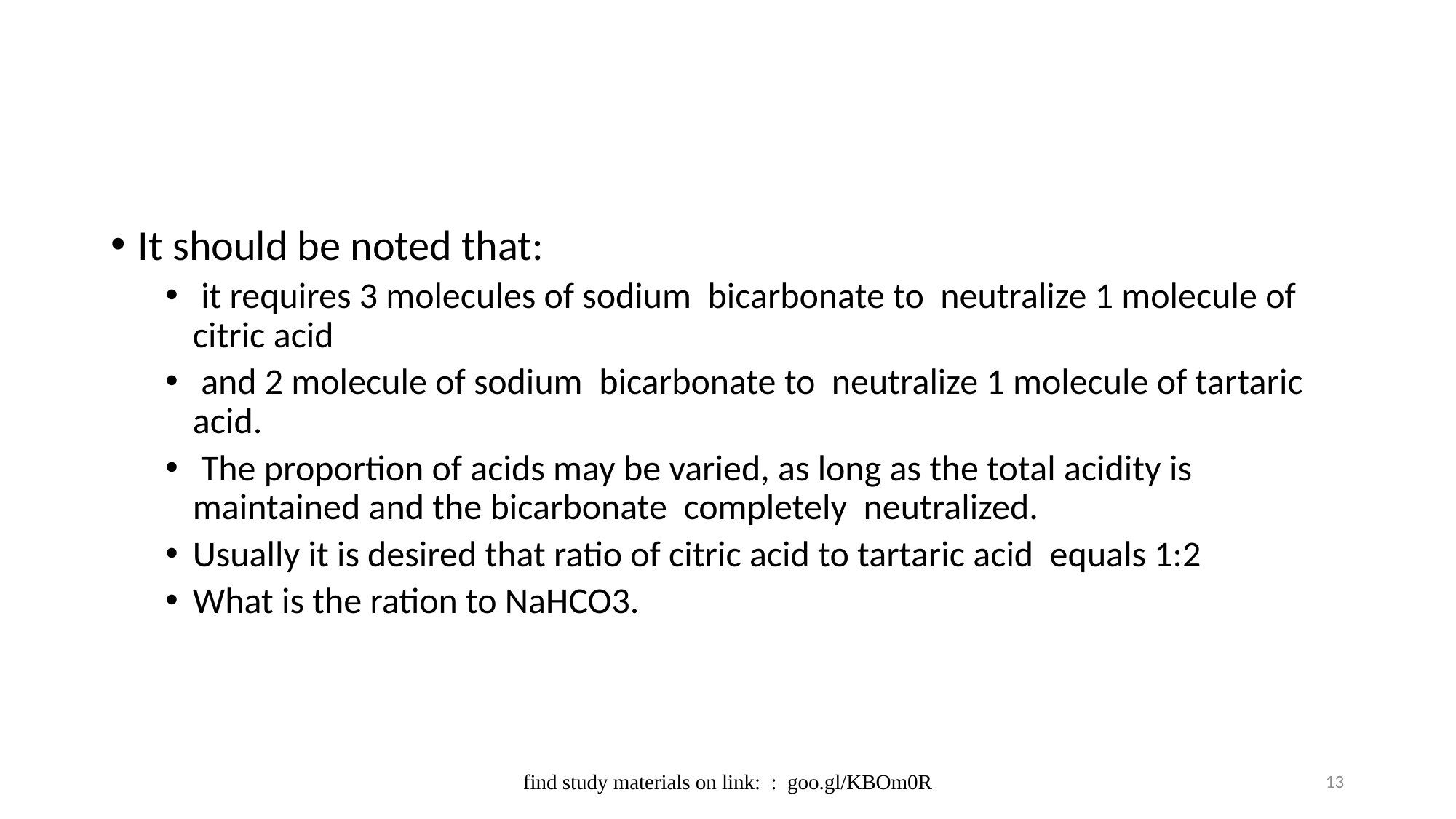

#
It should be noted that:
 it requires 3 molecules of sodium  bicarbonate to  neutralize 1 molecule of citric acid
 and 2 molecule of sodium  bicarbonate to  neutralize 1 molecule of tartaric acid.
 The proportion of acids may be varied, as long as the total acidity is maintained and the bicarbonate  completely  neutralized.
Usually it is desired that ratio of citric acid to tartaric acid  equals 1:2
What is the ration to NaHCO3.
find study materials on link:  :  goo.gl/KBOm0R
13